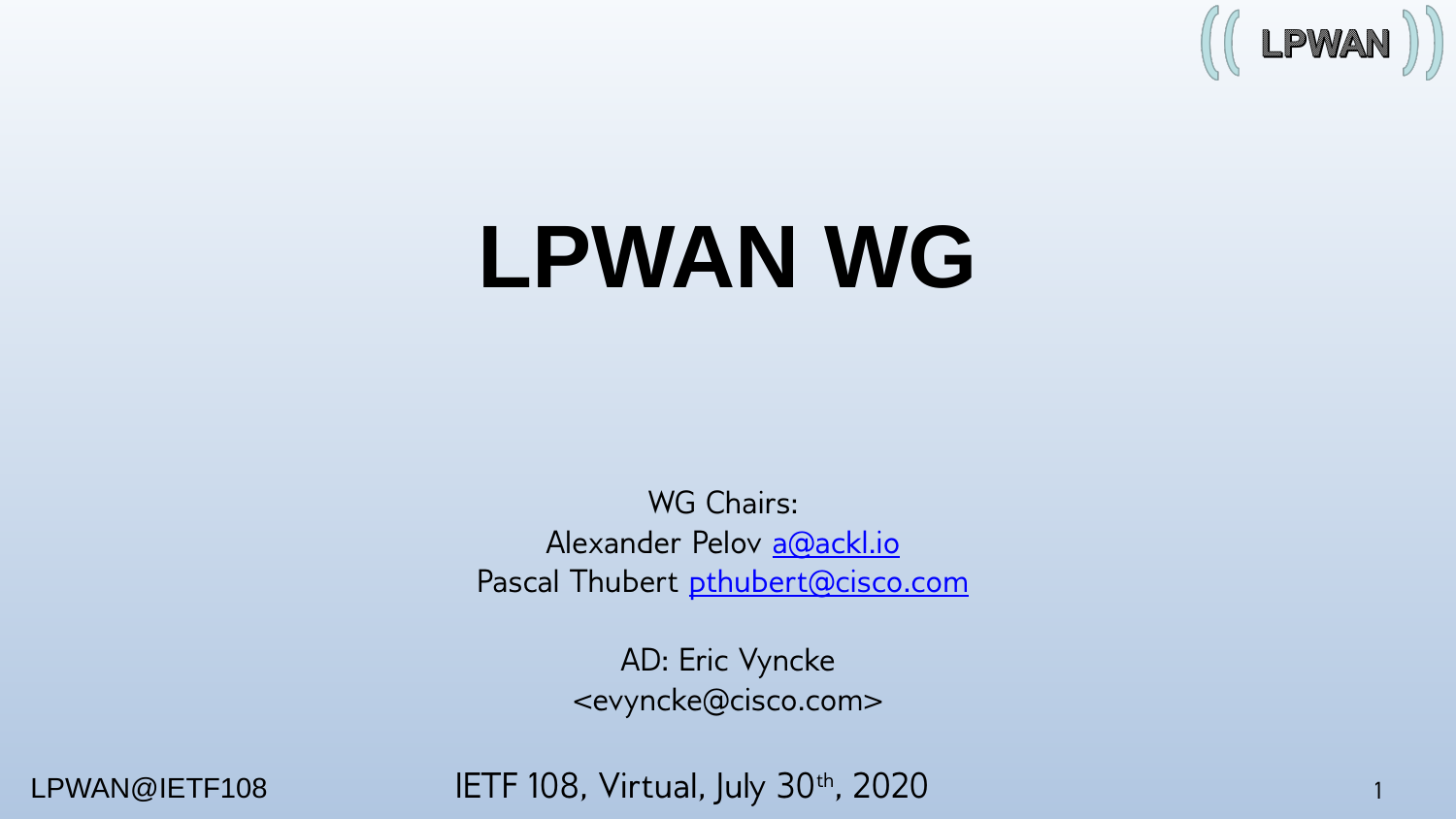

LPWAN WG
WG Chairs:
Alexander Pelov a@ackl.io
Pascal Thubert pthubert@cisco.com

AD: Eric Vyncke
<evyncke@cisco.com>

IETF 108, Virtual, July 30th, 2020
1